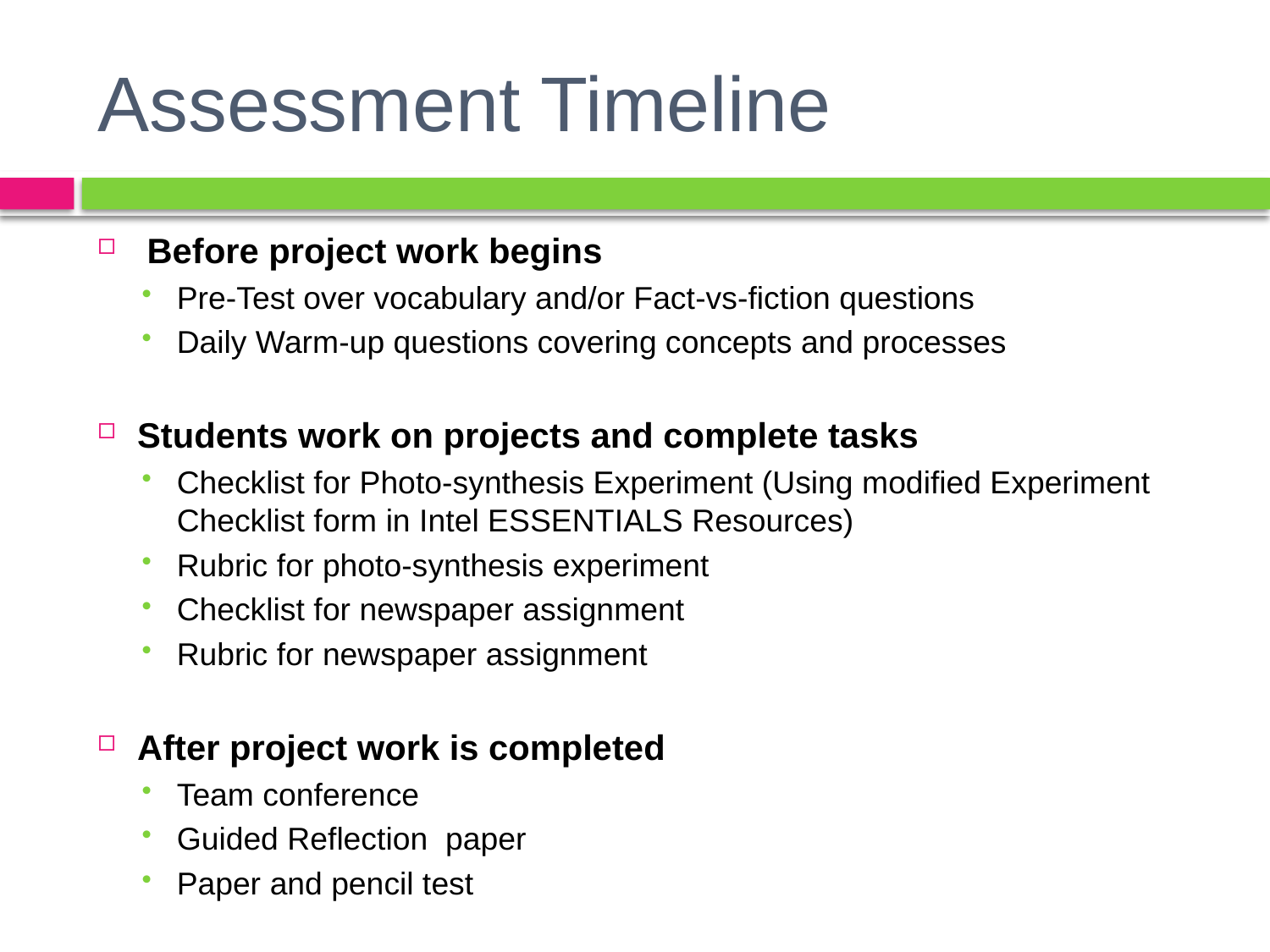

# Assessment Timeline
 Before project work begins
Pre-Test over vocabulary and/or Fact-vs-fiction questions
Daily Warm-up questions covering concepts and processes

Students work on projects and complete tasks
Checklist for Photo-synthesis Experiment (Using modified Experiment Checklist form in Intel ESSENTIALS Resources)
Rubric for photo-synthesis experiment
Checklist for newspaper assignment
Rubric for newspaper assignment

After project work is completed
Team conference
Guided Reflection  paper
Paper and pencil test